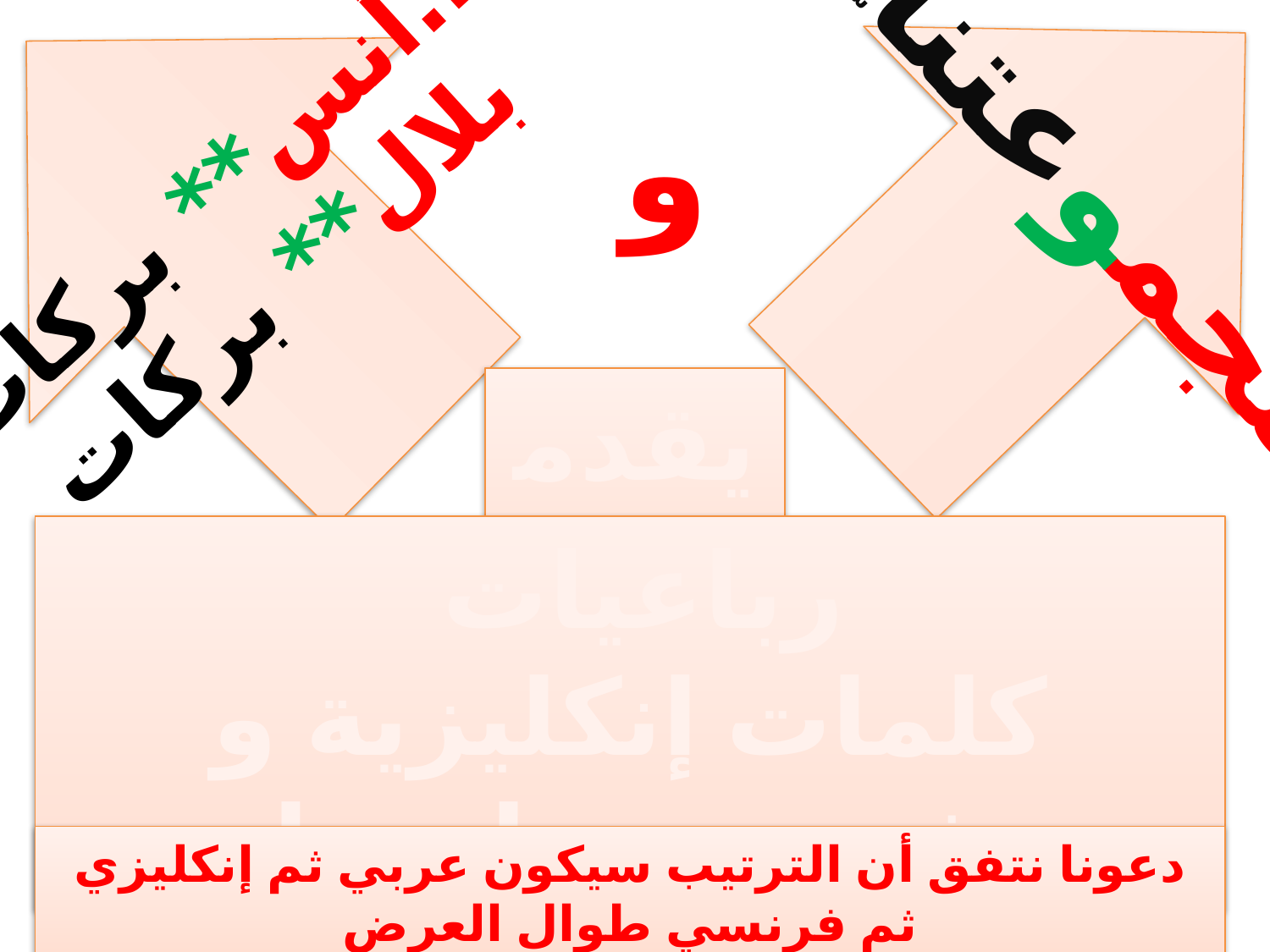

و
مجموعتناسورية
أ.أنس** بركات
بلال** بركات

يقدمون
رباعيات
كلمات إنكليزية و فرنسية تلزمنا
دعونا نتفق أن الترتيب سيكون عربي ثم إنكليزي ثم فرنسي طوال العرض